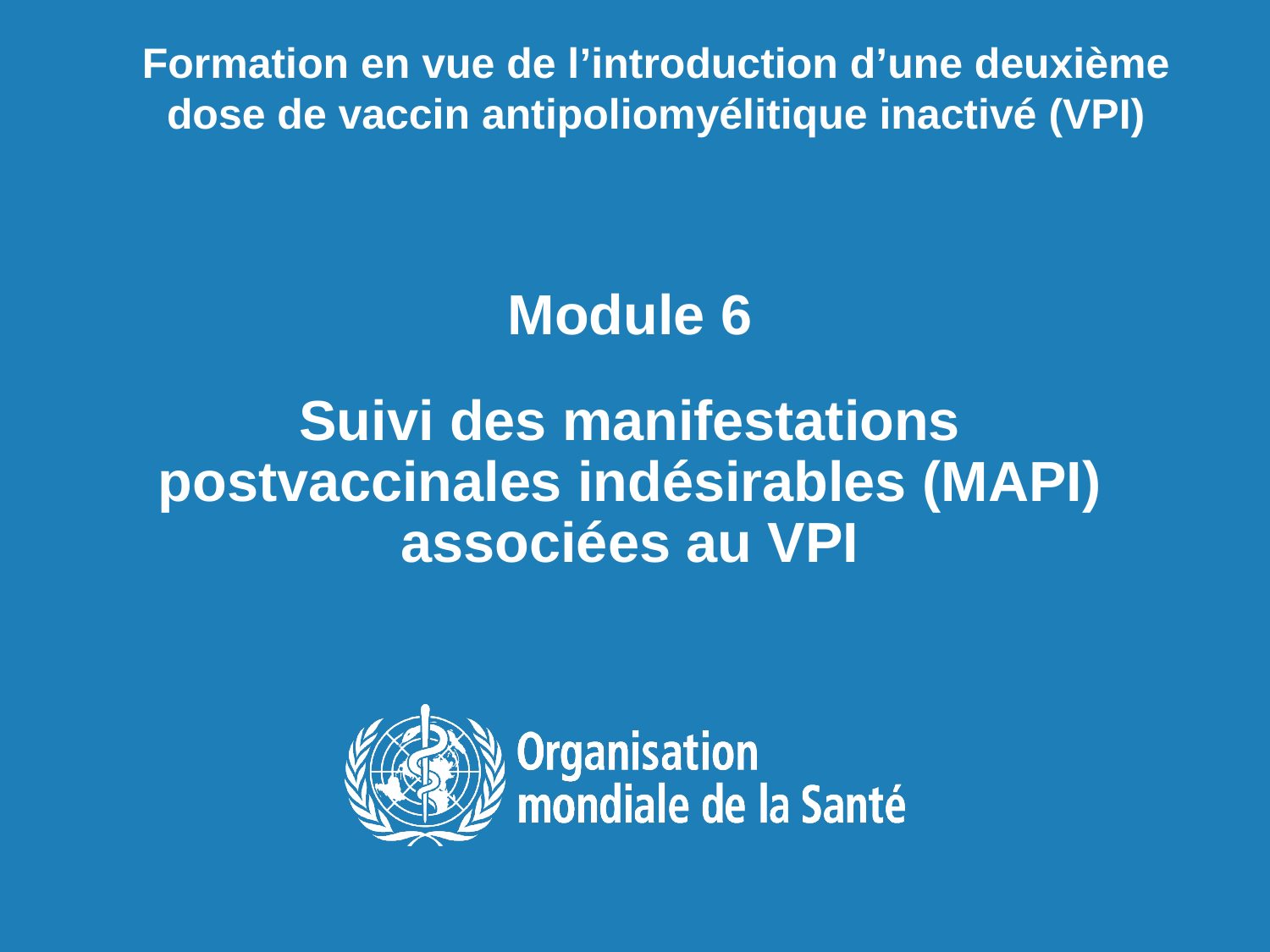

Formation en vue de l’introduction d’une deuxième dose de vaccin antipoliomyélitique inactivé (VPI)
Module 6
Suivi des manifestations postvaccinales indésirables (MAPI) associées au VPI